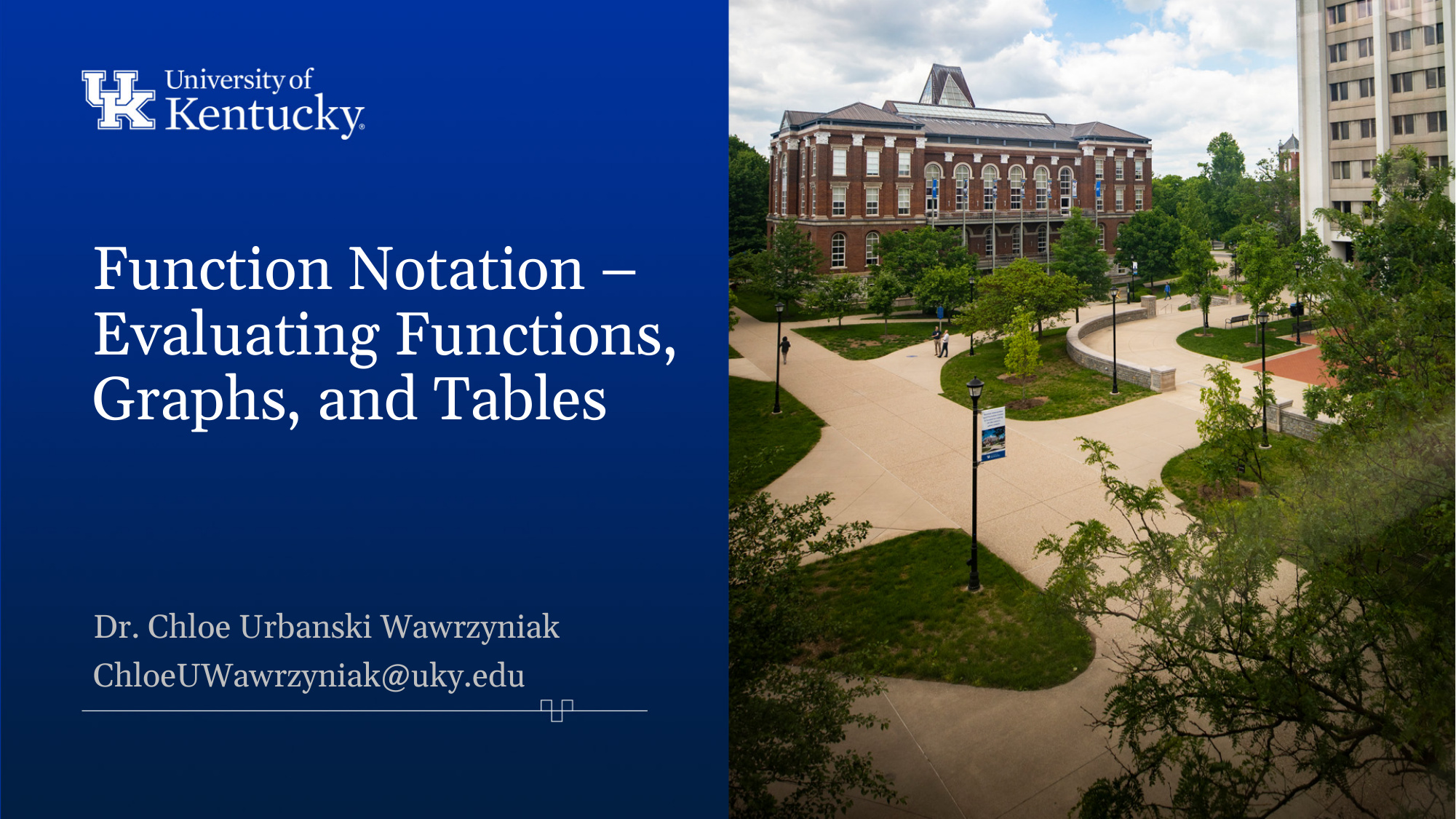

# Function Notation – Evaluating Functions, Graphs, and Tables
Dr. Chloe Urbanski Wawrzyniak
ChloeUWawrzyniak@uky.edu